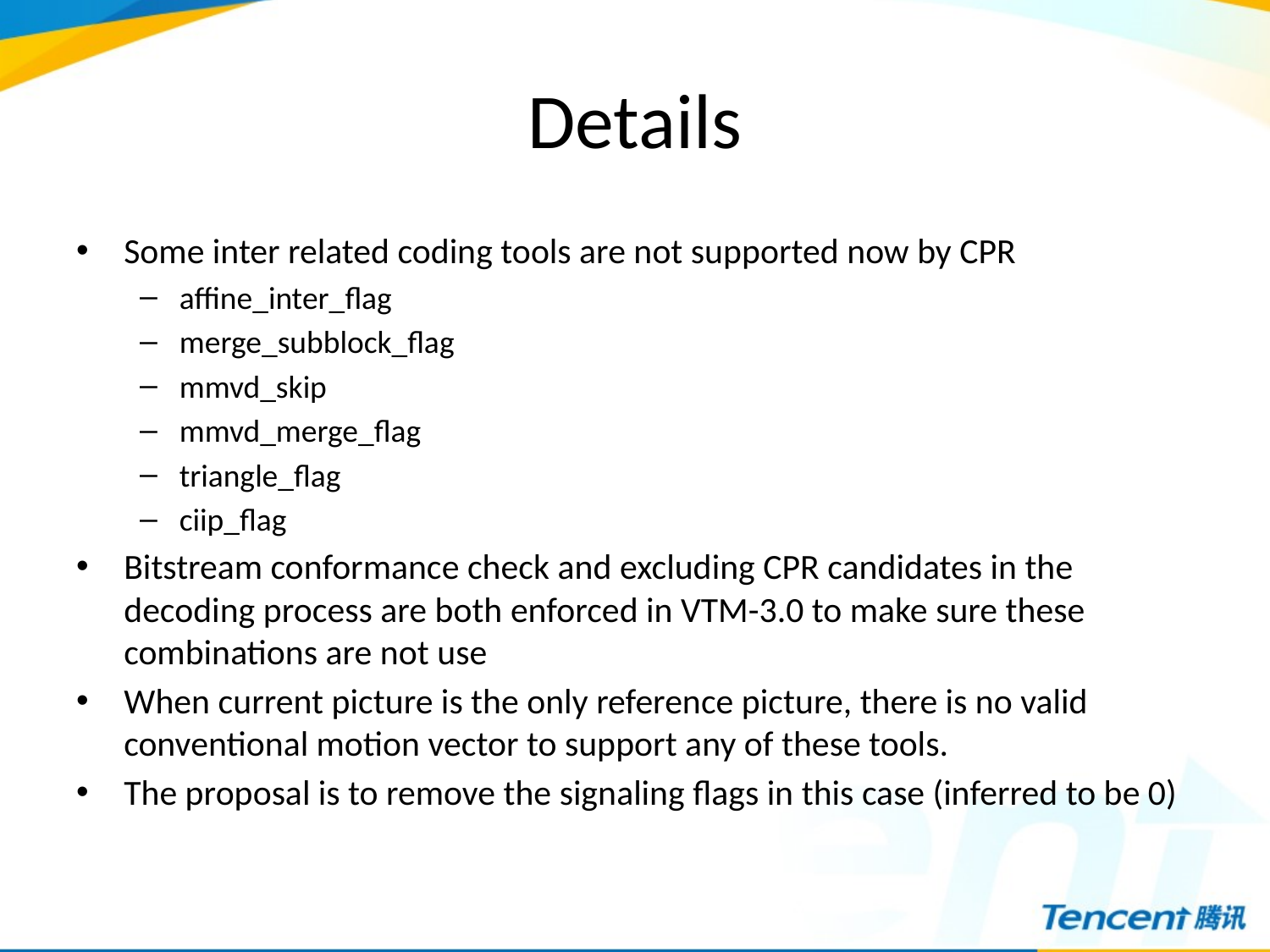

# Details
Some inter related coding tools are not supported now by CPR
affine_inter_flag
merge_subblock_flag
mmvd_skip
mmvd_merge_flag
triangle_flag
ciip_flag
Bitstream conformance check and excluding CPR candidates in the decoding process are both enforced in VTM-3.0 to make sure these combinations are not use
When current picture is the only reference picture, there is no valid conventional motion vector to support any of these tools.
The proposal is to remove the signaling flags in this case (inferred to be 0)